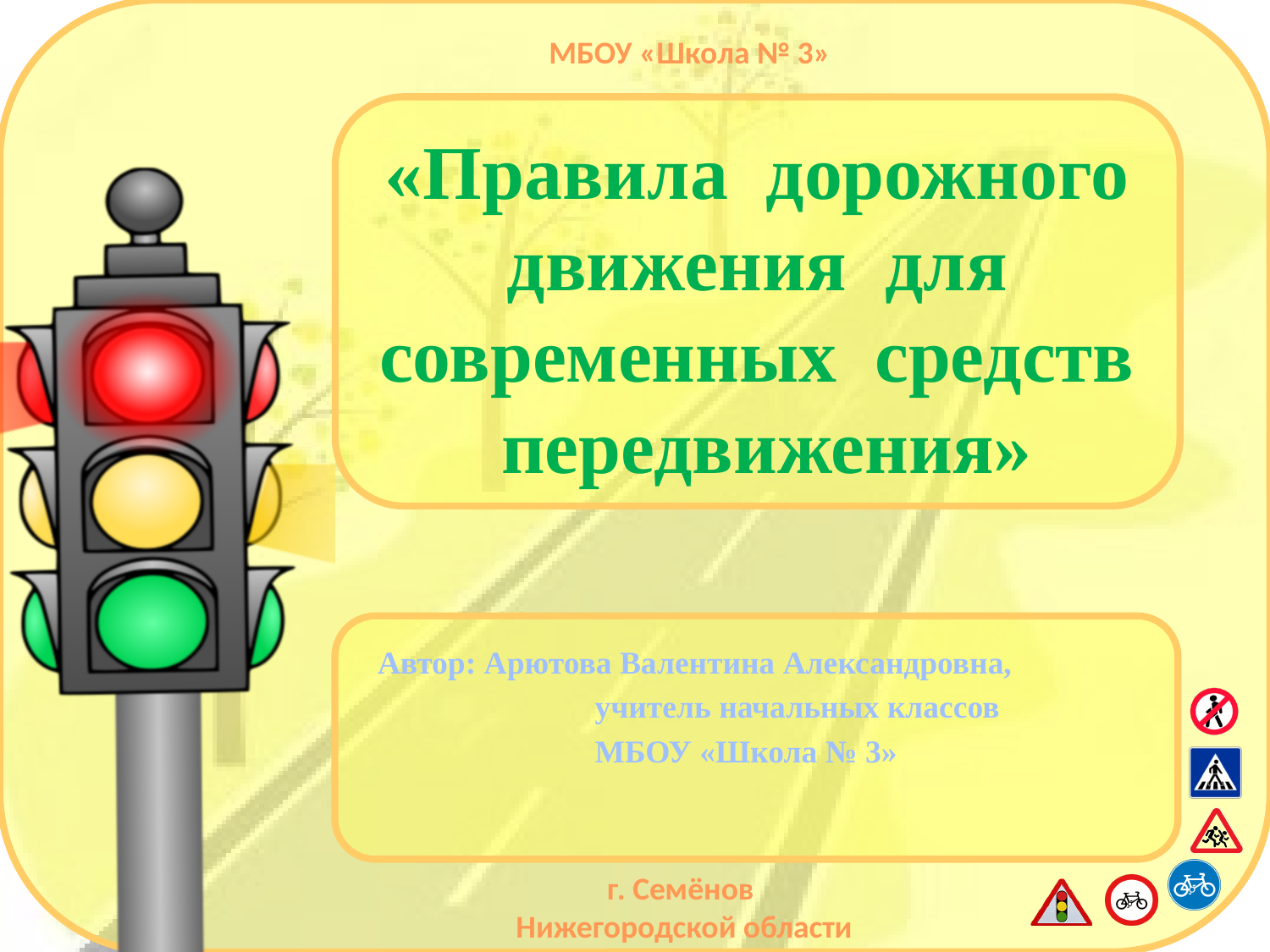

МБОУ «Школа № 3»
# «Правила  дорожного  движения  для  современных  средств  передвижения»
Автор: Арютова Валентина Александровна,
                           учитель начальных классов
                           МБОУ «Школа № 3»
г. Семёнов
 Нижегородской области